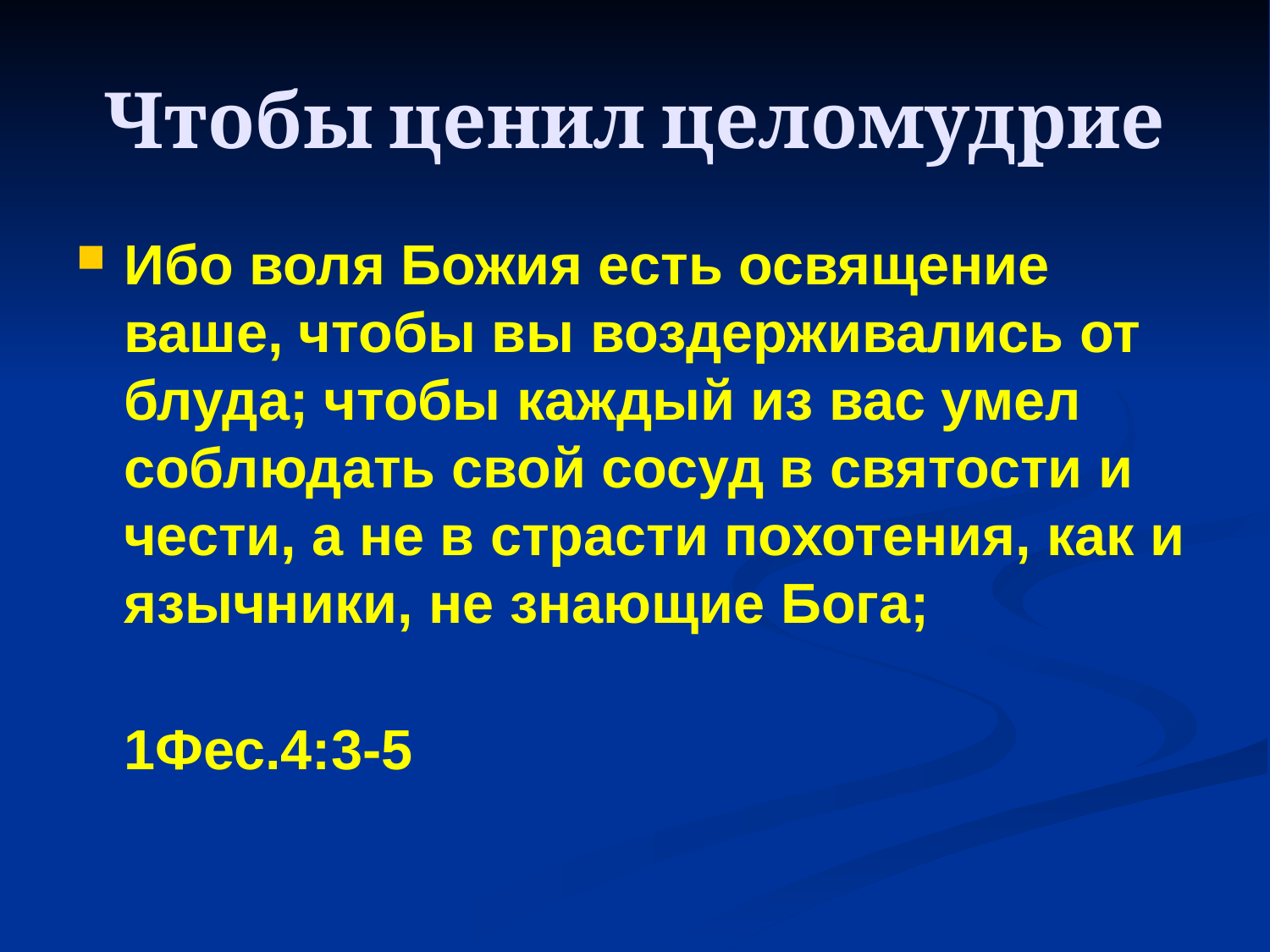

# Чтобы ценил целомудрие
Ибо воля Божия есть освящение ваше, чтобы вы воздерживались от блуда; чтобы каждый из вас умел соблюдать свой сосуд в святости и чести, а не в страсти похотения, как и язычники, не знающие Бога;
                                                                1Фес.4:3-5